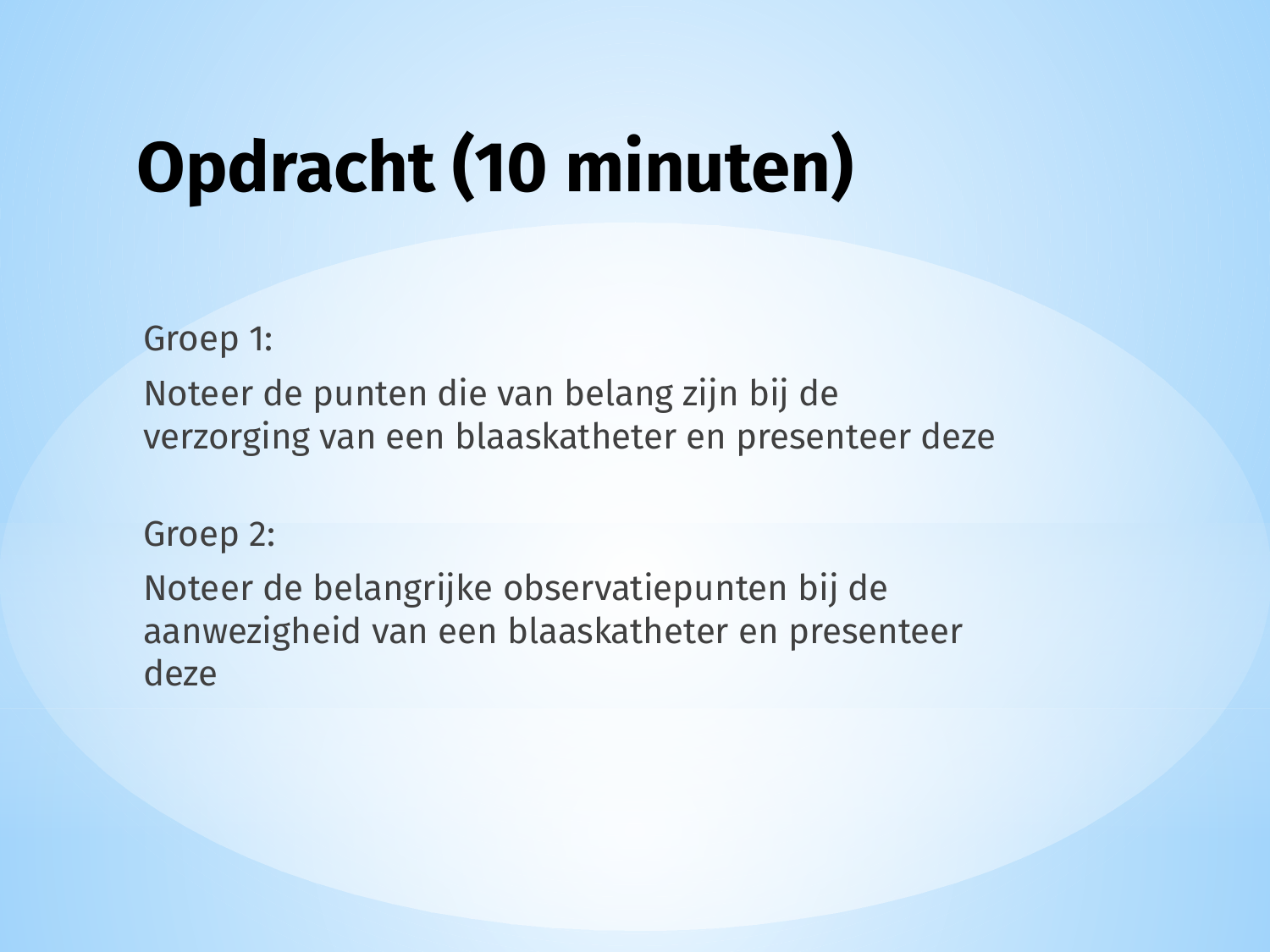

# Opdracht (10 minuten)
Groep 1:
Noteer de punten die van belang zijn bij de verzorging van een blaaskatheter en presenteer deze
Groep 2:
Noteer de belangrijke observatiepunten bij de aanwezigheid van een blaaskatheter en presenteer deze